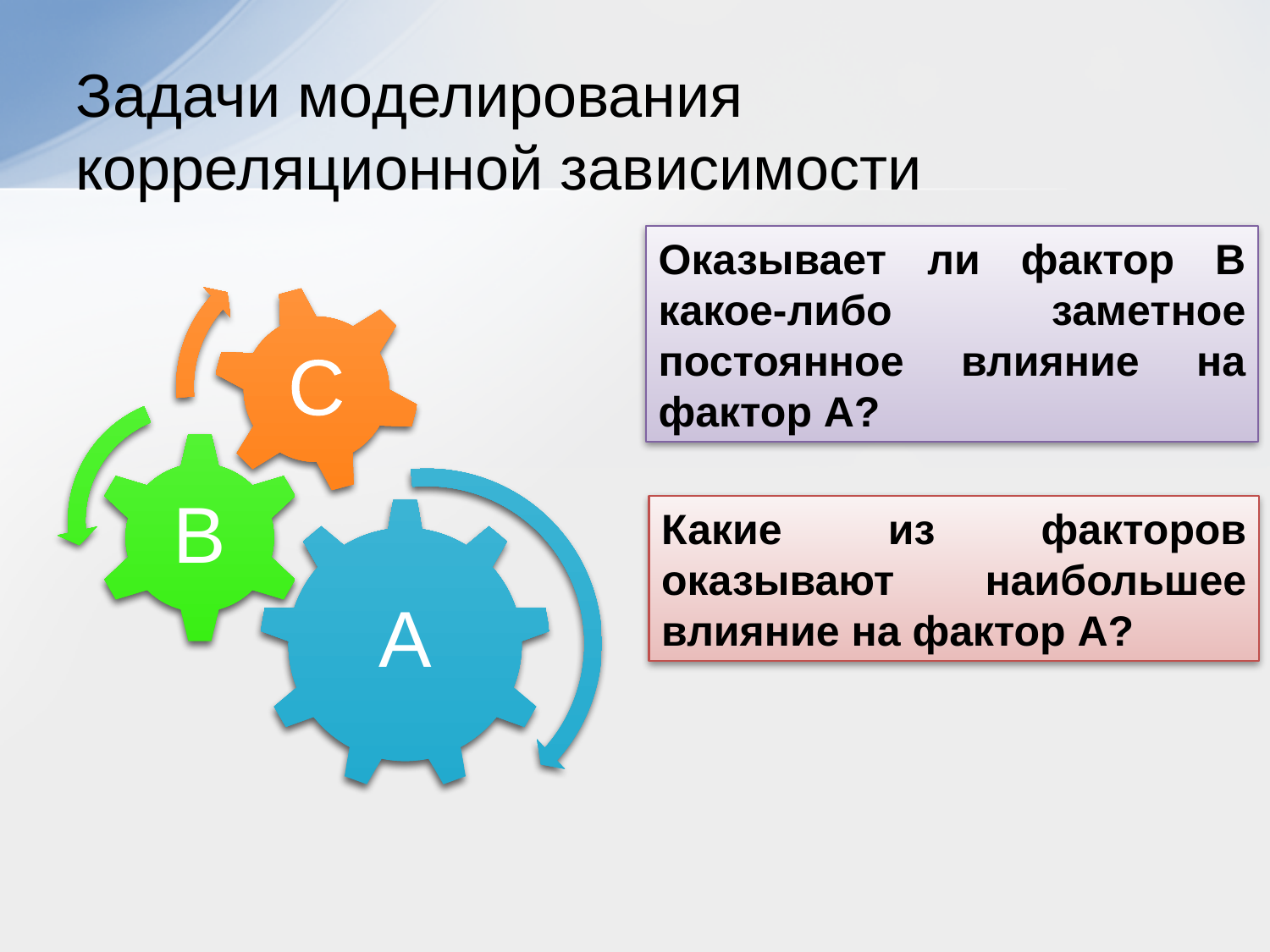

# Задачи моделирования корреляционной зависимости
А
В
С
Оказывает ли фактор В какое-либо заметное постоянное влияние на фактор А?
Какие из факторов оказывают наибольшее влияние на фактор А?